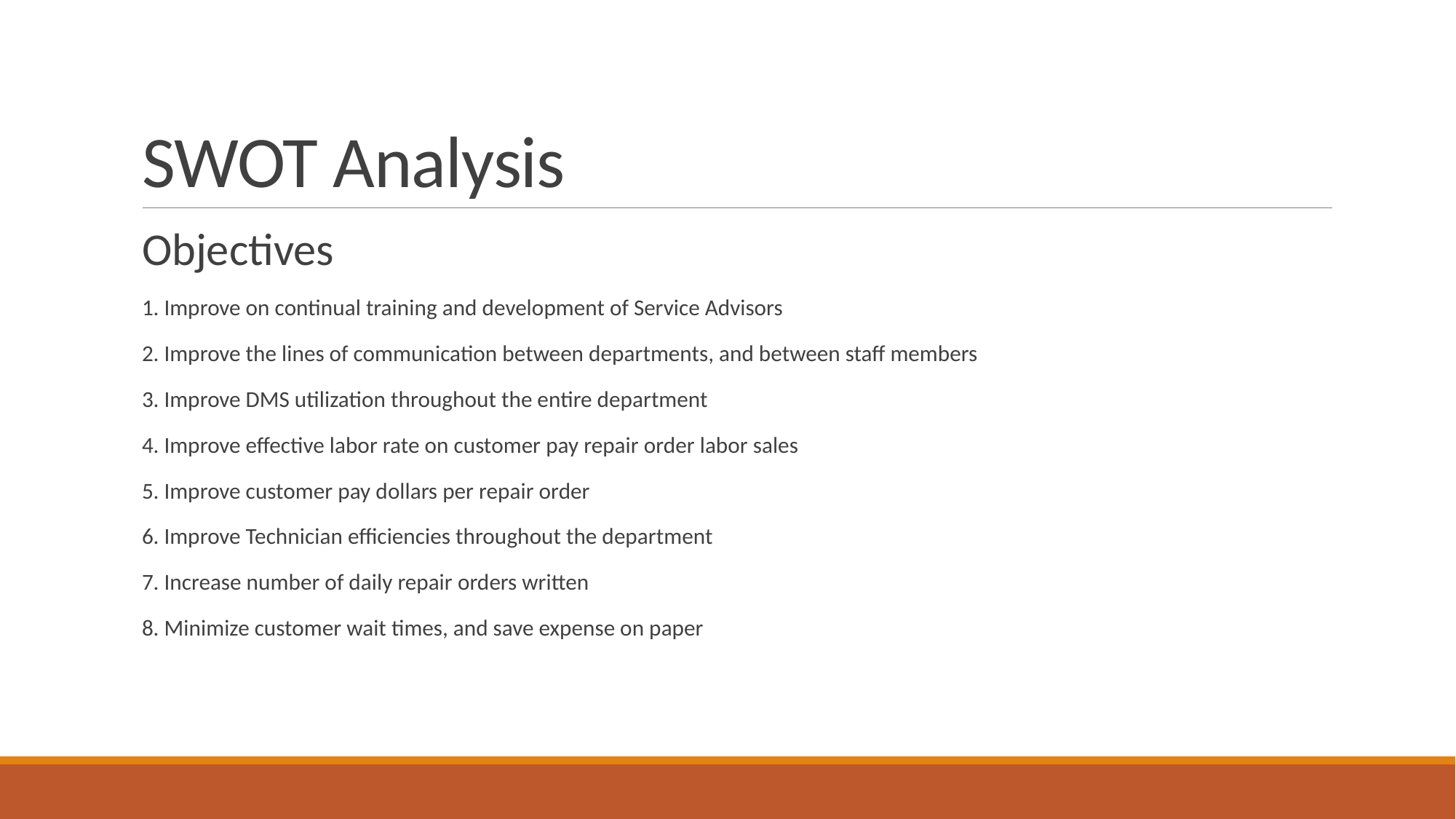

# SWOT Analysis
Objectives
1. Improve on continual training and development of Service Advisors
2. Improve the lines of communication between departments, and between staff members
3. Improve DMS utilization throughout the entire department
4. Improve effective labor rate on customer pay repair order labor sales
5. Improve customer pay dollars per repair order
6. Improve Technician efficiencies throughout the department
7. Increase number of daily repair orders written
8. Minimize customer wait times, and save expense on paper